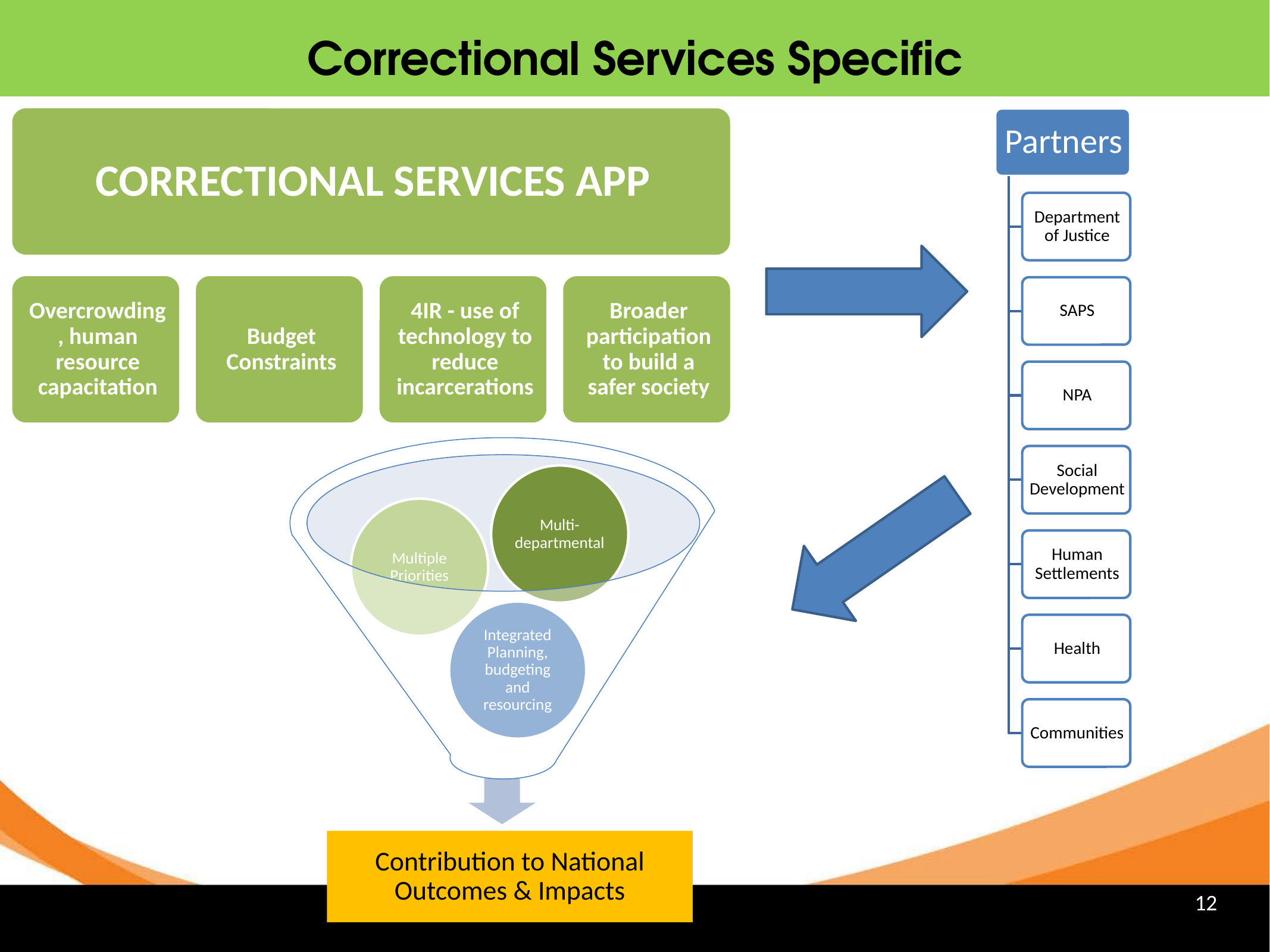

# Correctional Services Specific
CORRECTIONAL SERVICES APP
Overcrowding, human resource capacitation
Budget Constraints
4IR - use of technology to reduce incarcerations
Broader participation to build a safer society
Partners
Department of Justice
SAPS
NPA
Social Development
Human Settlements
Health
Communities

Contribution to National Outcomes & Impacts
Integrated Planning, budgeting and resourcing
Multiple Priorities
Multi-departmental

12